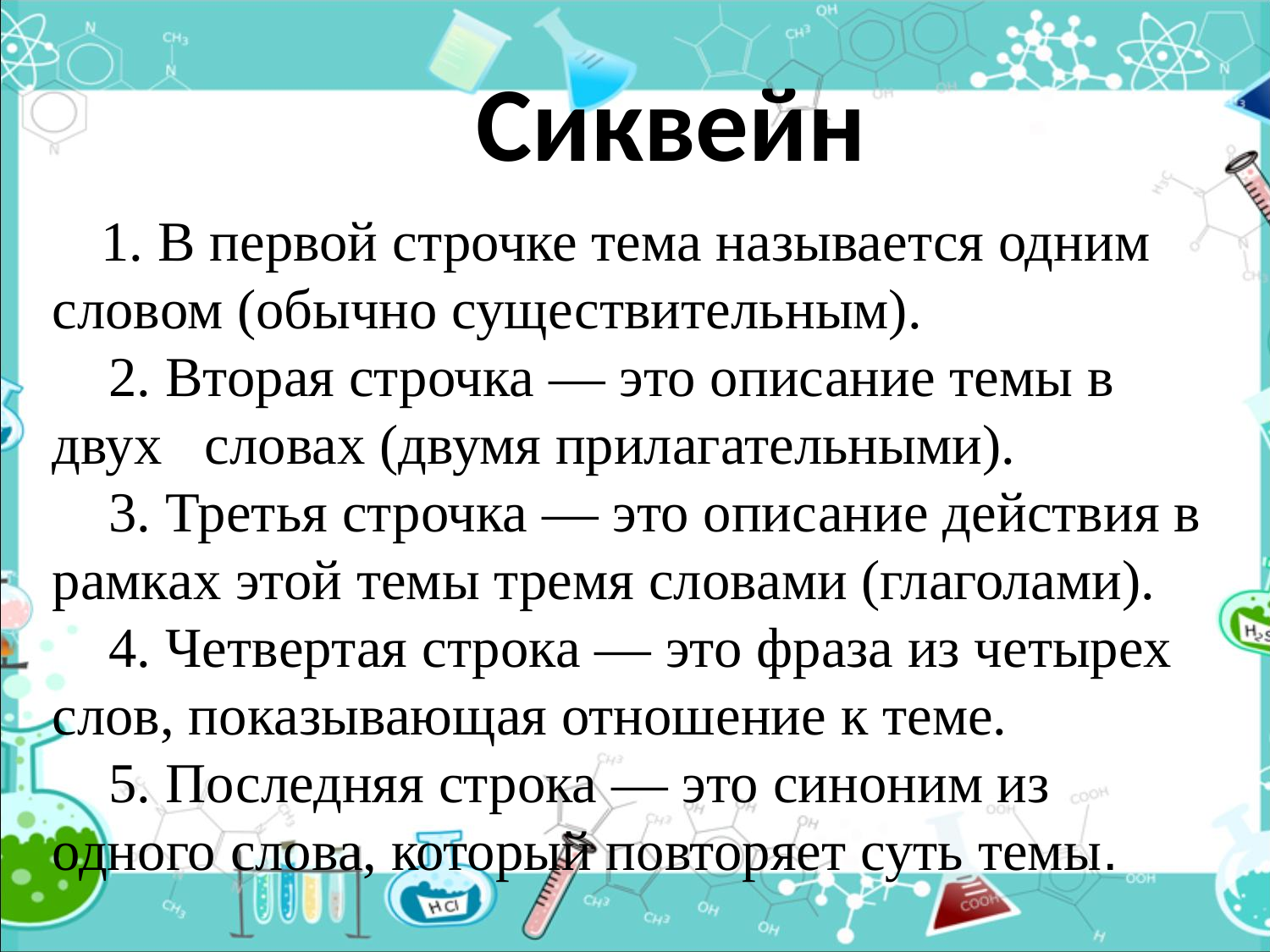

# Сиквейн
    1. В первой строчке тема называется одним словом (обычно существительным).
    2. Вторая строчка — это описание темы в двух   словах (двумя прилагательными).
    3. Третья строчка — это описание действия в рамках этой темы тремя словами (глаголами).
    4. Четвертая строка — это фраза из четырех слов, показывающая отношение к теме.
    5. Последняя строка — это синоним из одного слова, который повторяет суть темы.